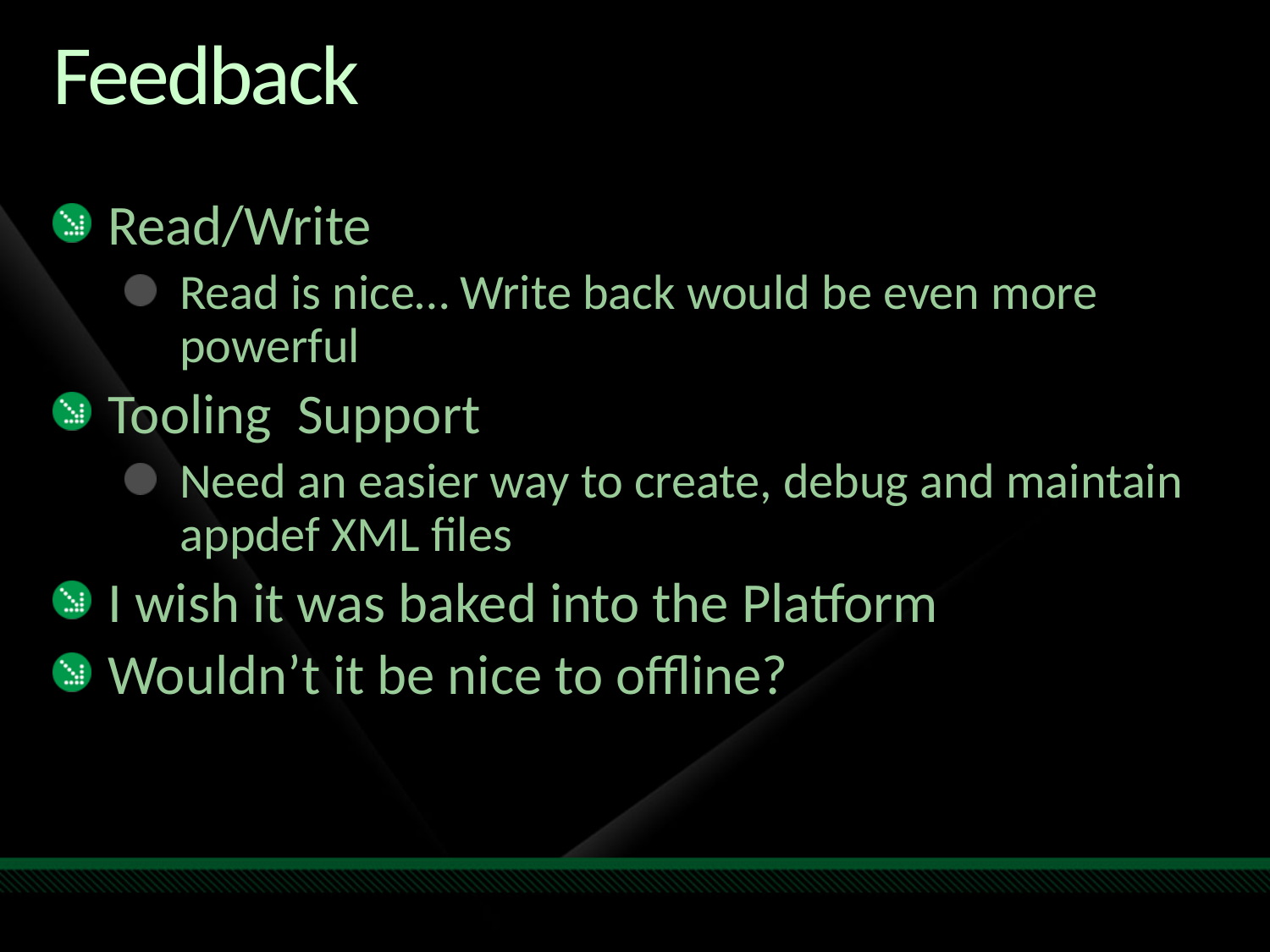

# Feedback
Read/Write
Read is nice… Write back would be even more powerful
Tooling  Support
Need an easier way to create, debug and maintain appdef XML files
I wish it was baked into the Platform
Wouldn’t it be nice to offline?